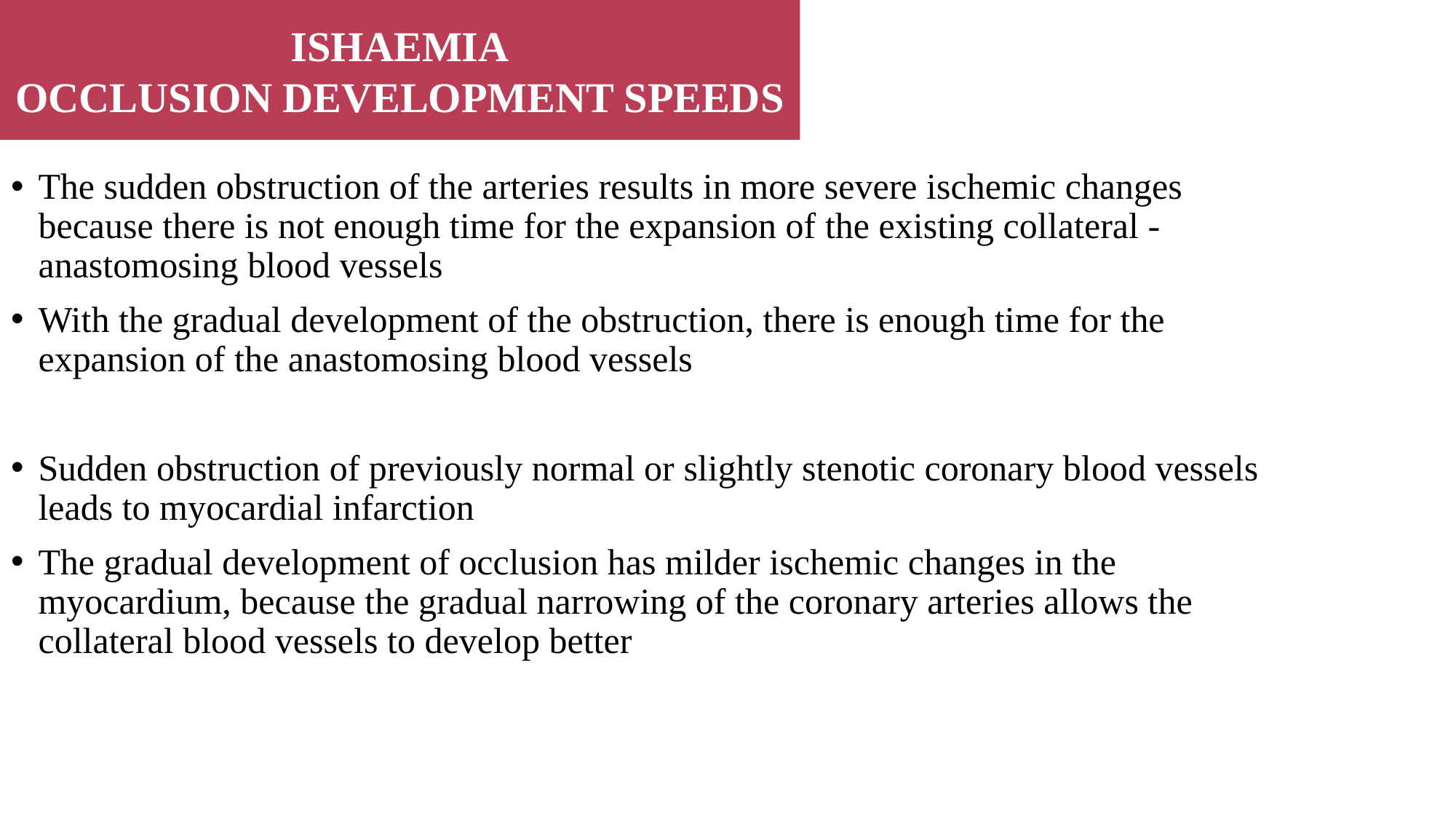

ISHAEMIA
OCCLUSION DEVELOPMENT SPEEDS

The sudden obstruction of the arteries results in more severe ischemic changes because there is not enough time for the expansion of the existing collateral - anastomosing blood vessels
With the gradual development of the obstruction, there is enough time for the expansion of the anastomosing blood vessels

Sudden obstruction of previously normal or slightly stenotic coronary blood vessels leads to myocardial infarction
The gradual development of occlusion has milder ischemic changes in the myocardium, because the gradual narrowing of the coronary arteries allows the collateral blood vessels to develop better